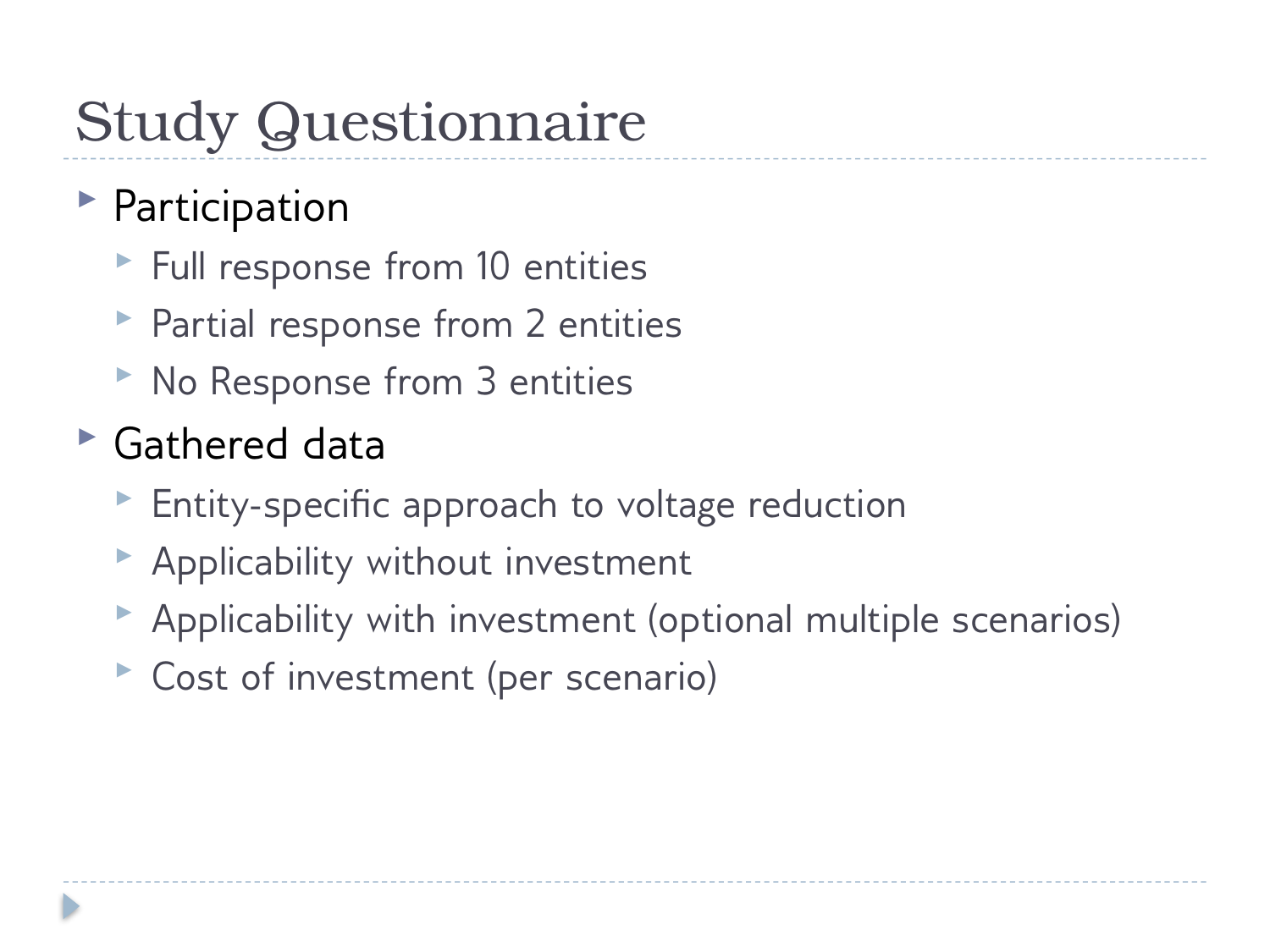

# Study Questionnaire
Participation
Full response from 10 entities
Partial response from 2 entities
No Response from 3 entities
Gathered data
Entity-specific approach to voltage reduction
Applicability without investment
Applicability with investment (optional multiple scenarios)
Cost of investment (per scenario)